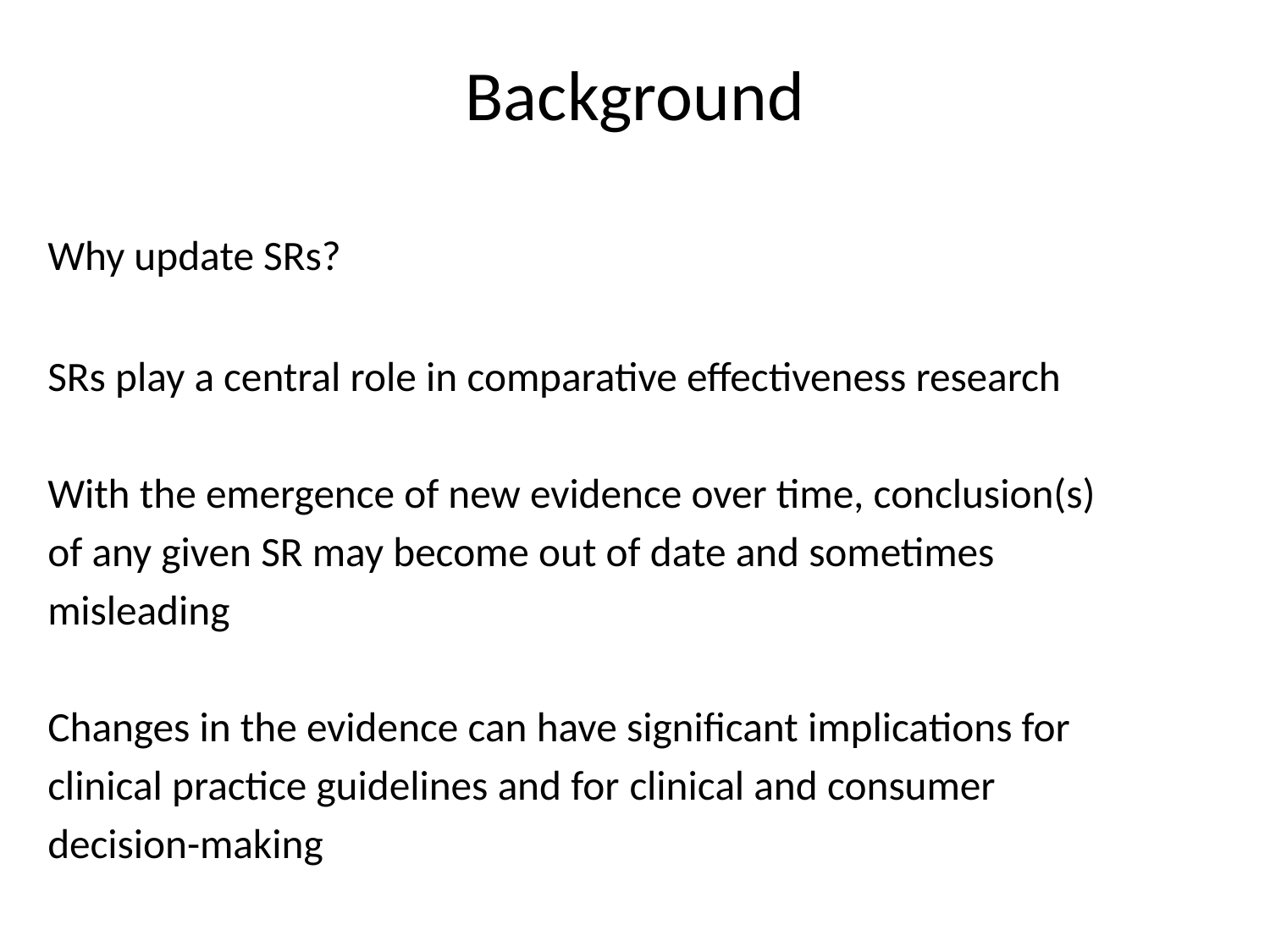

# Background
Why update SRs?

SRs play a central role in comparative effectiveness research

With the emergence of new evidence over time, conclusion(s)
of any given SR may become out of date and sometimes
misleading

Changes in the evidence can have significant implications for
clinical practice guidelines and for clinical and consumer
decision-making